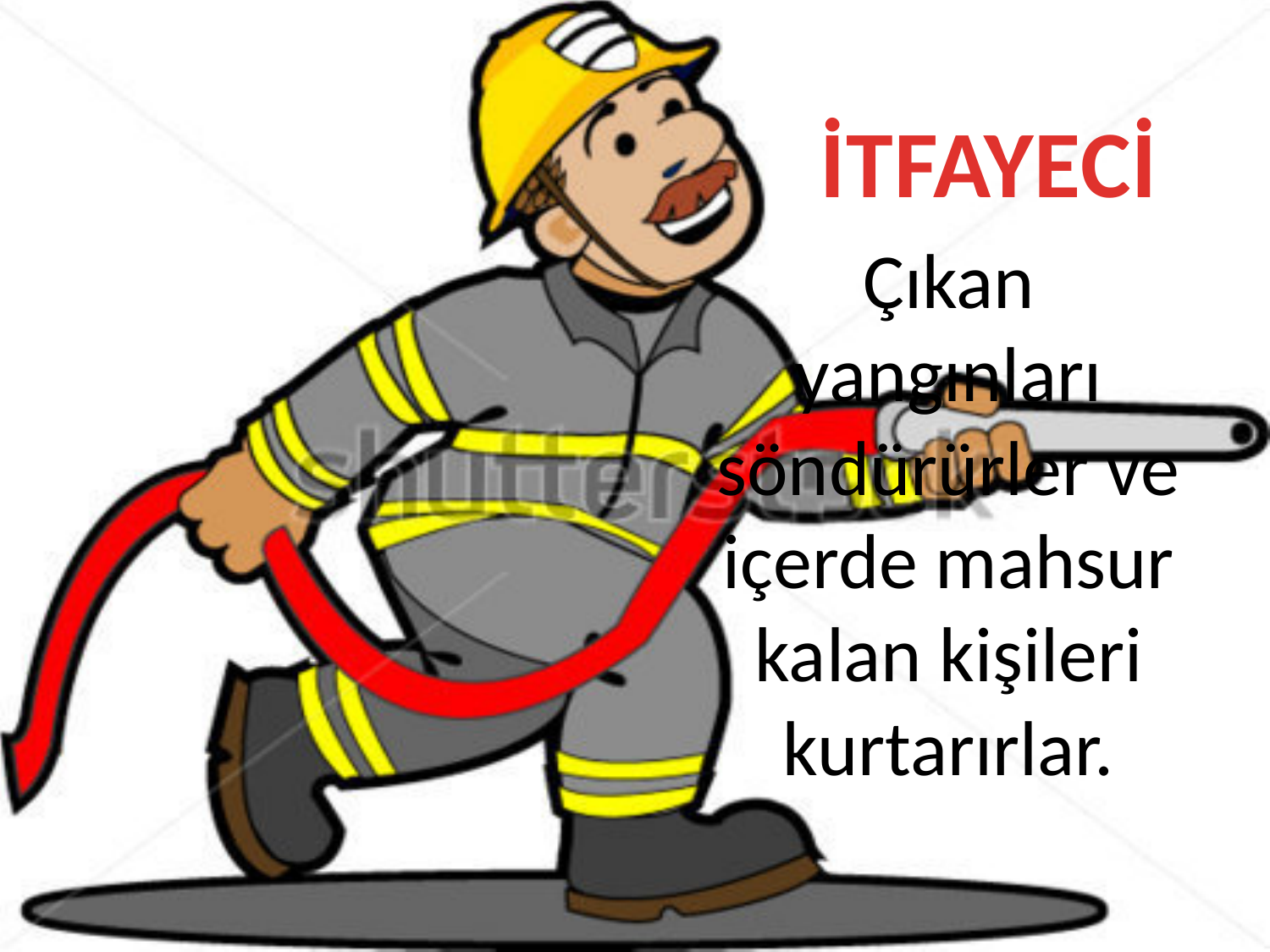

İTFAYECİ
	Çıkan yangınları söndürürler ve içerde mahsur kalan kişileri kurtarırlar.